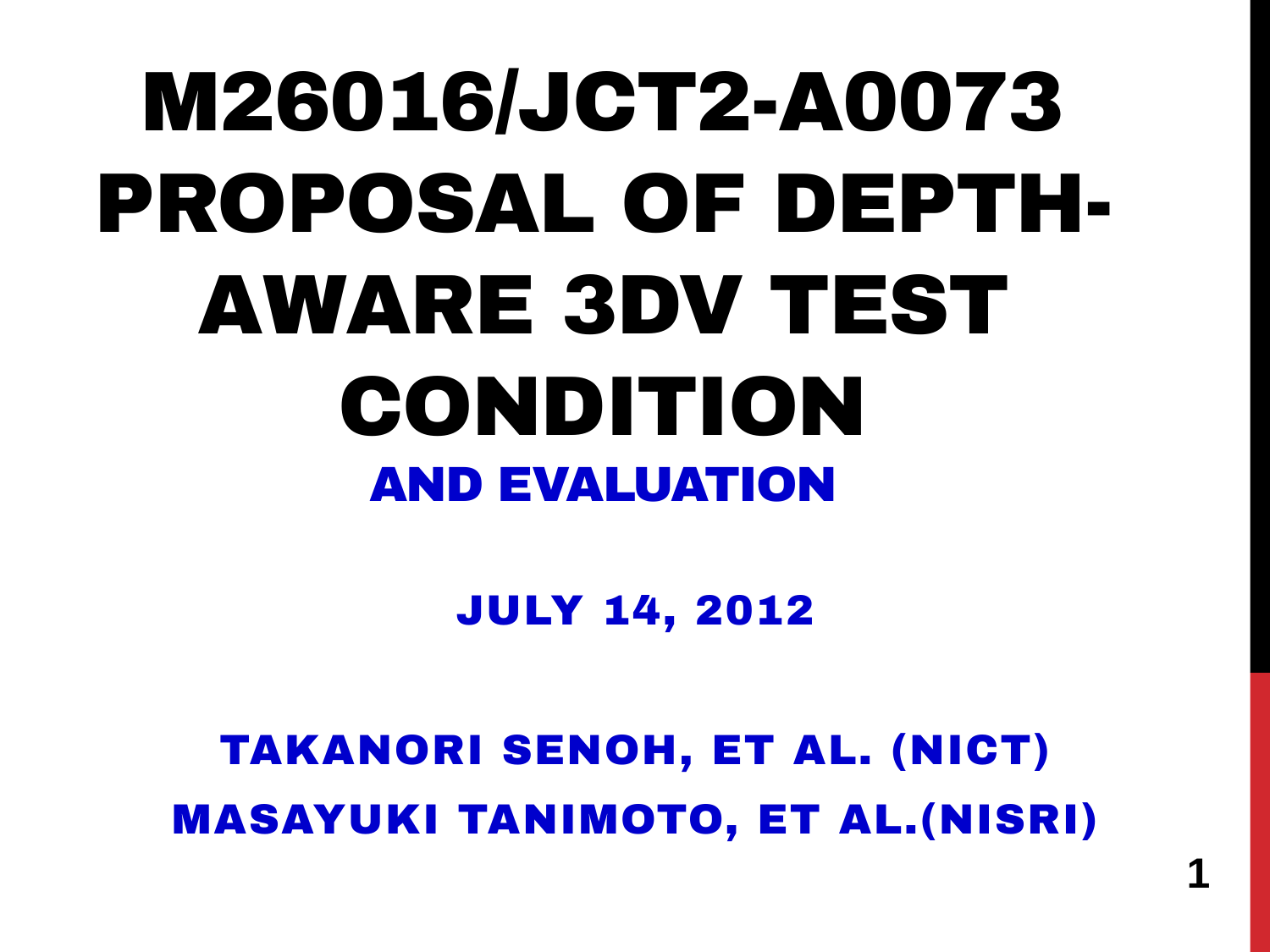

# M26016/JCT2-A0073 proposal of depth-aware 3DV test condition and evaluation
July 14, 2012

Takanori Senoh, et al. (NICT)
Masayuki tanimoto, et al.(NISRI)
1